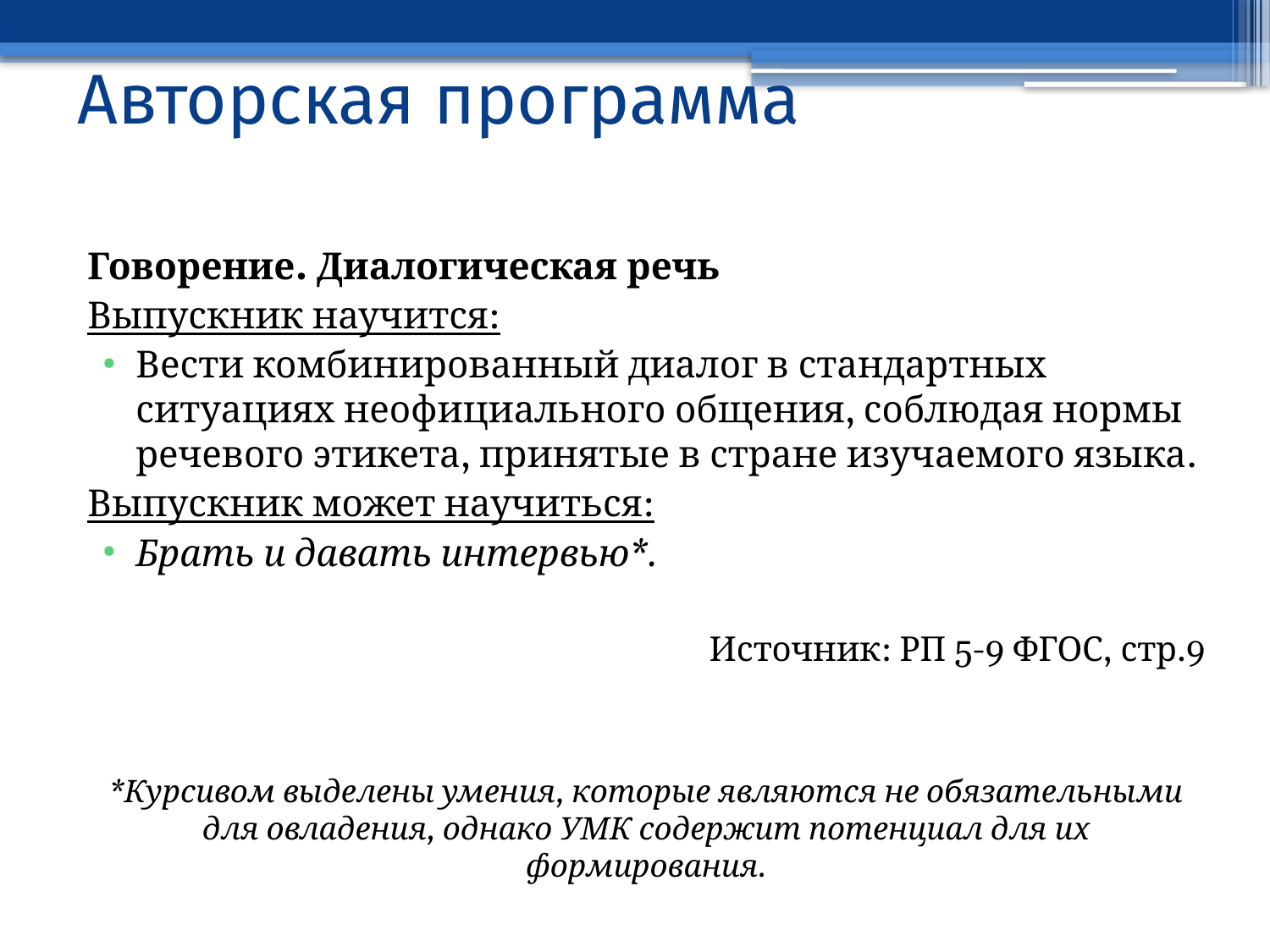

# Авторская программа
Говорение. Диалогическая речь
Выпускник научится:
Вести комбинированный диалог в стандартных ситуациях неофициального общения, соблюдая нормы речевого этикета, принятые в стране изучаемого языка.
Выпускник может научиться:
Брать и давать интервью*.

Источник: РП 5-9 ФГОС, стр.9

*Курсивом выделены умения, которые являются не обязательными для овладения, однако УМК содержит потенциал для их формирования.